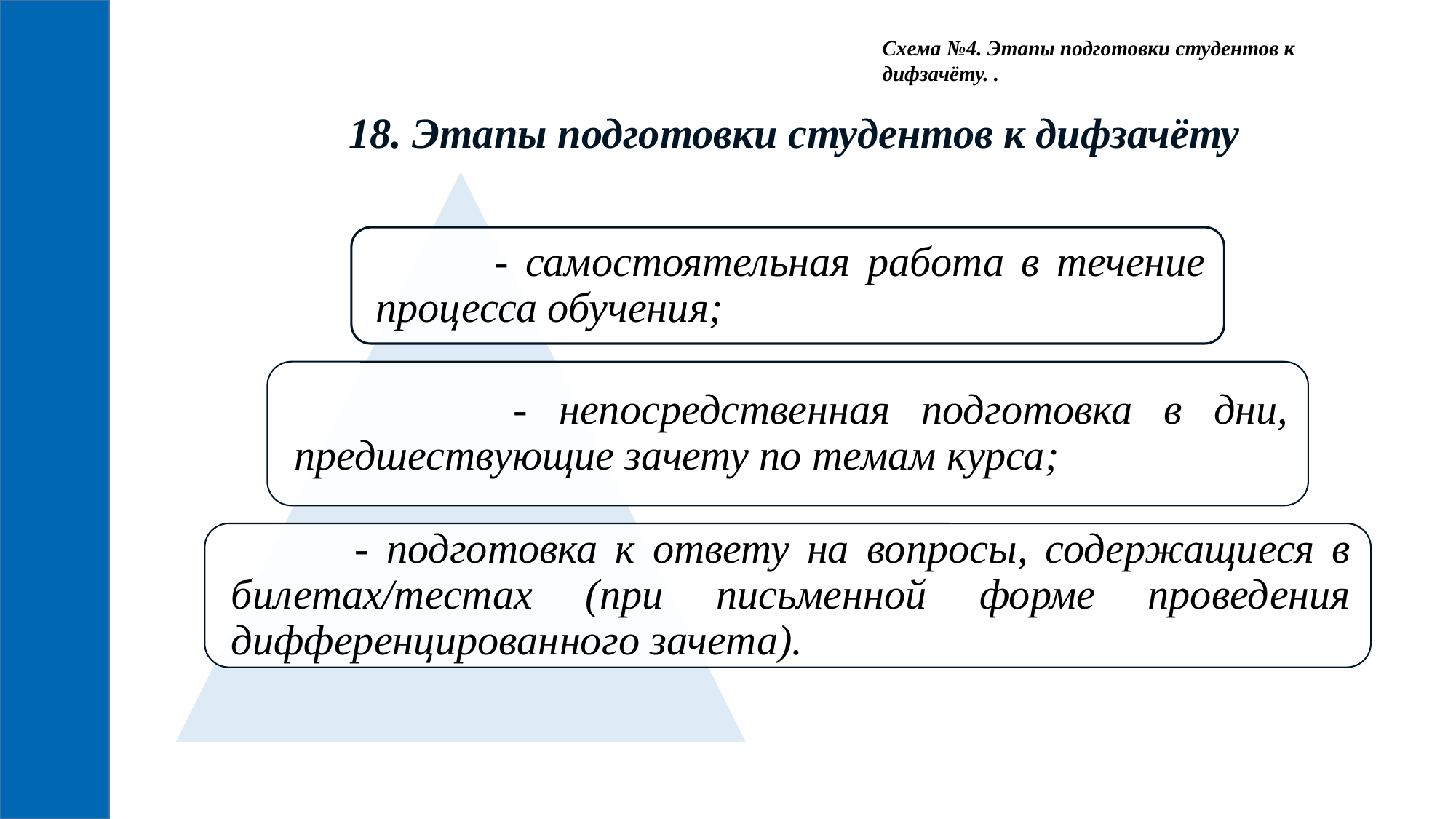

Схема №4. Этапы подготовки студентов к дифзачёту. .
18. Этапы подготовки студентов к дифзачёту
       - самостоятельная работа в течение процесса обучения;
       - непосредственная подготовка в дни, предшествующие зачету по темам курса;
       - подготовка к ответу на вопросы, содержащиеся в билетах/тестах (при письменной форме проведения дифференцированного зачета).